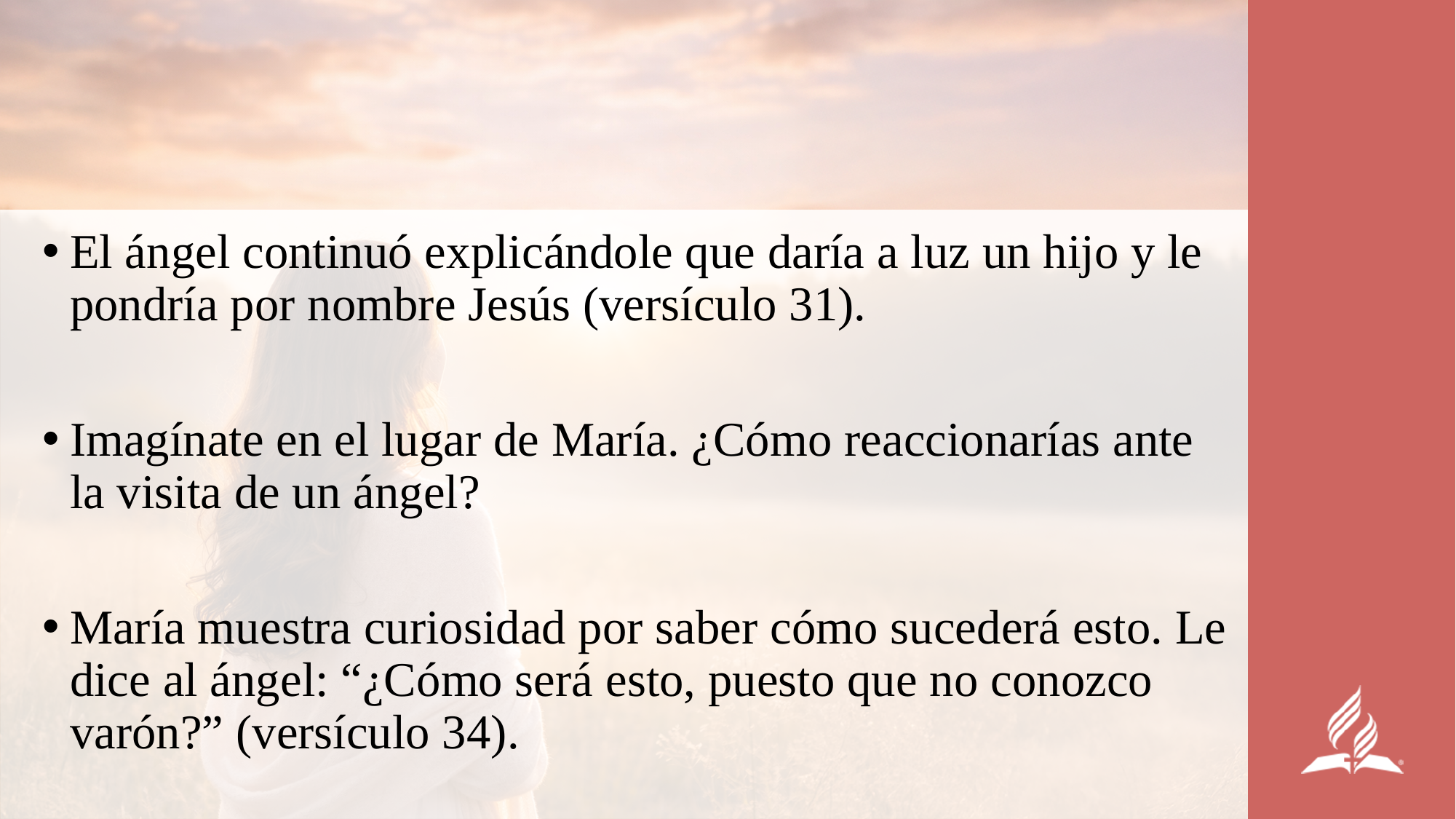

El ángel continuó explicándole que daría a luz un hijo y le pondría por nombre Jesús (versículo 31).

Imagínate en el lugar de María. ¿Cómo reaccionarías ante la visita de un ángel?

María muestra curiosidad por saber cómo sucederá esto. Le dice al ángel: “¿Cómo será esto, puesto que no conozco varón?” (versículo 34).